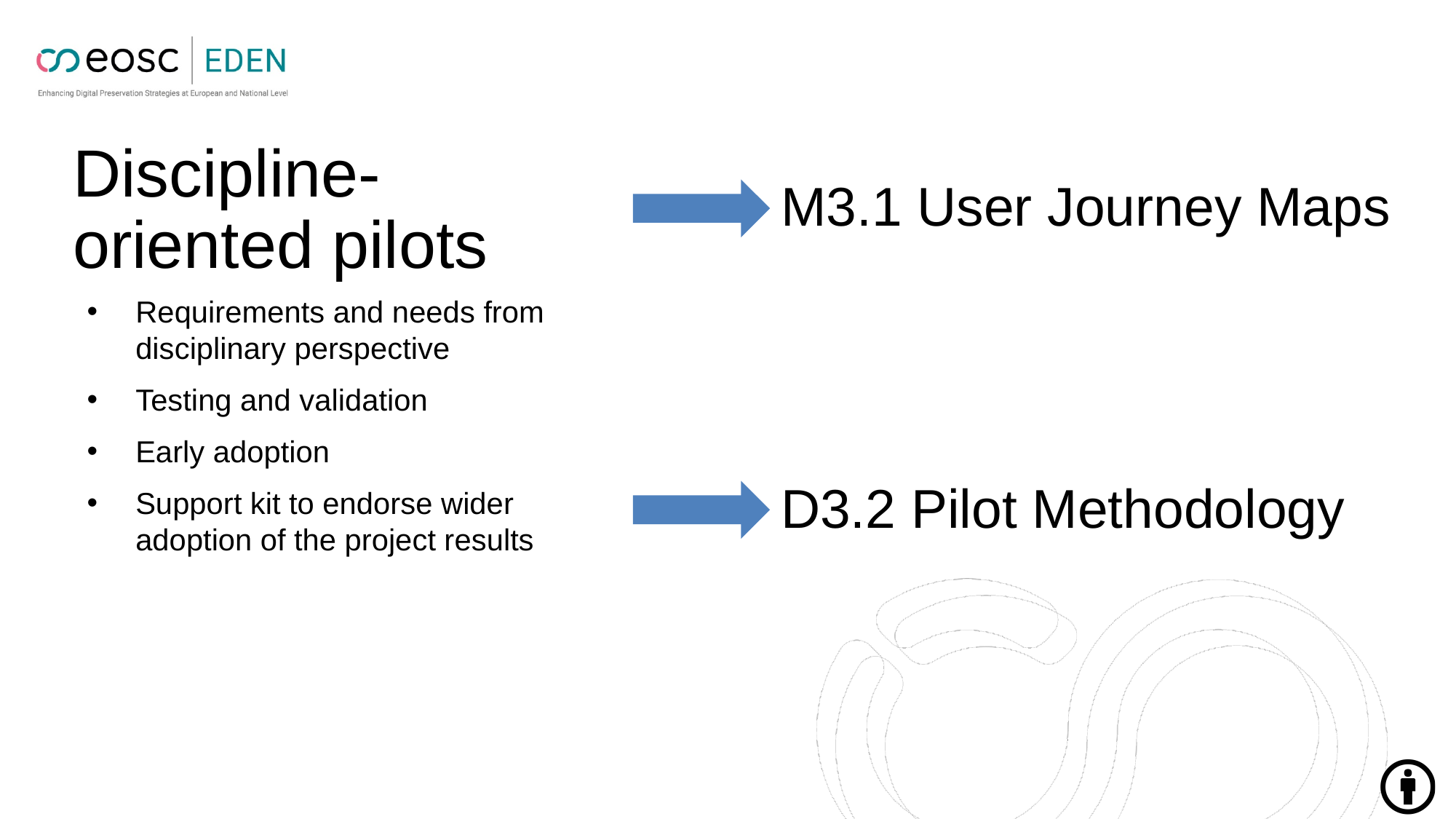

M3.1 User Journey Maps
# Discipline-oriented pilots

Requirements and needs from disciplinary perspective
Testing and validation
Early adoption
Support kit to endorse wider adoption of the project results
D3.2 Pilot Methodology